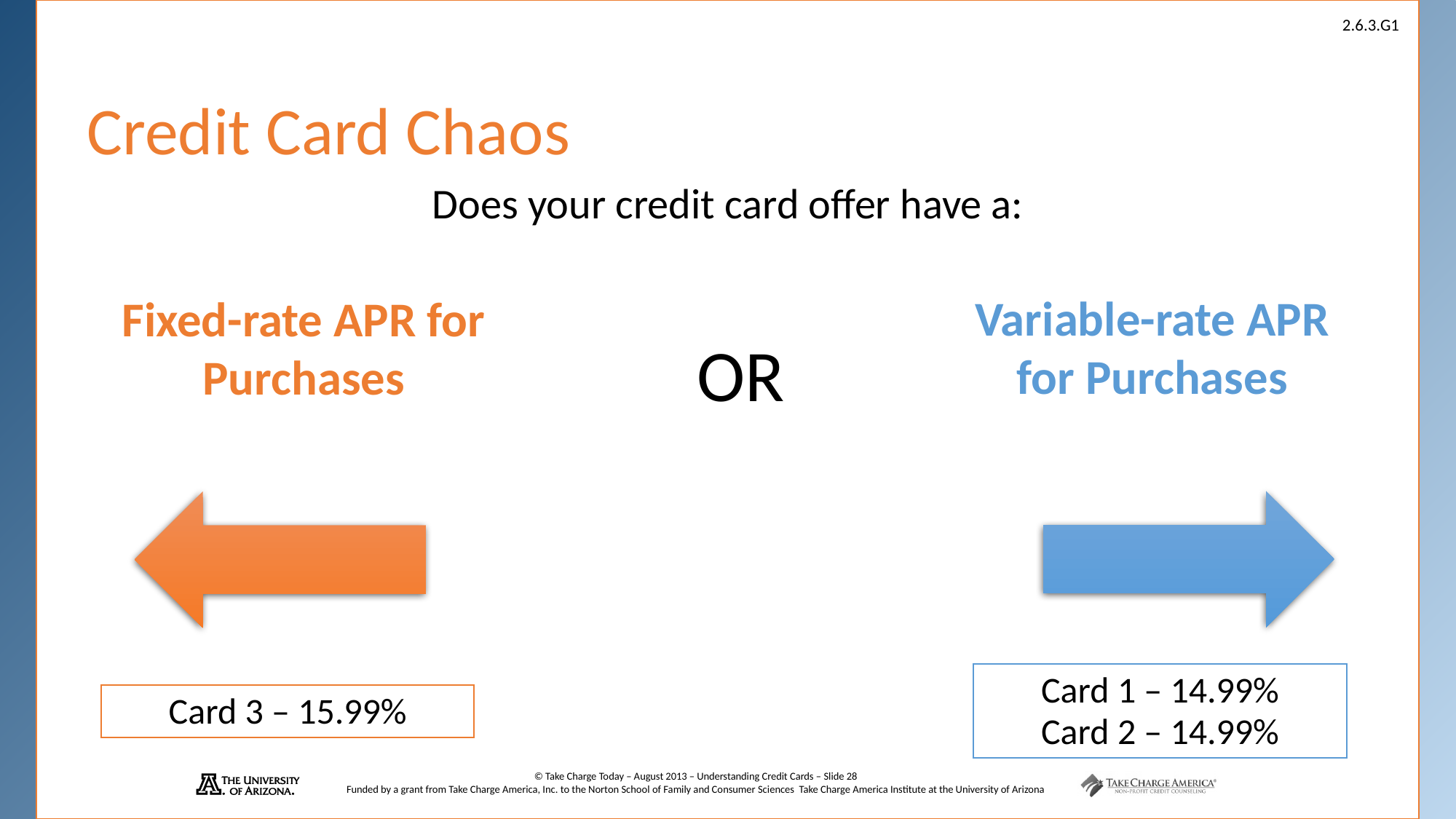

# Credit Card Chaos
Does your credit card offer have a:
Variable-rate APR for Purchases
Fixed-rate APR for Purchases
OR

Card 1 – 14.99%
Card 2 – 14.99%
Card 3 – 15.99%